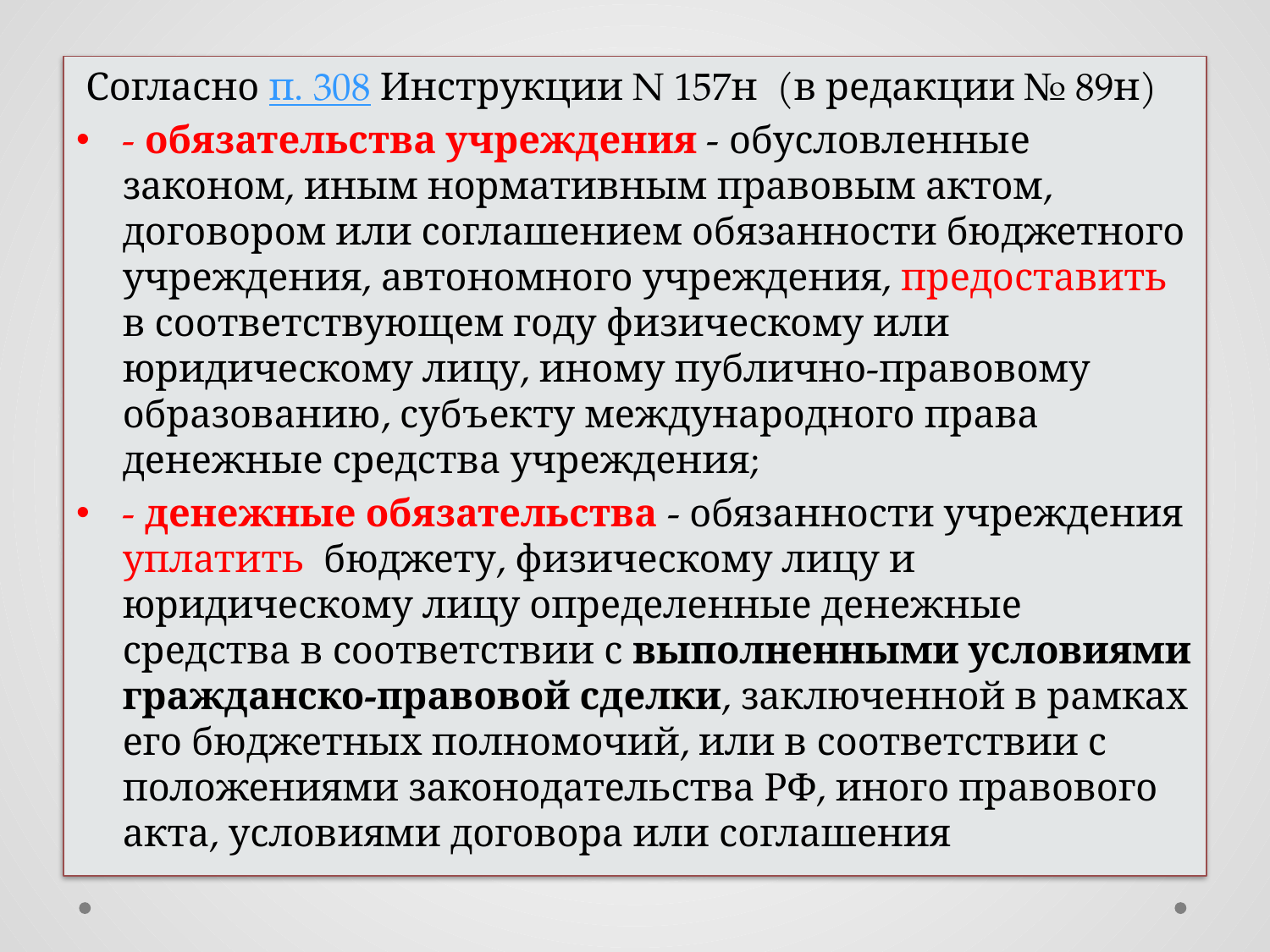

Согласно п. 308 Инструкции N 157н  (в редакции № 89н)
- обязательства учреждения - обусловленные законом, иным нормативным правовым актом, договором или соглашением обязанности бюджетного учреждения, автономного учреждения, предоставить в соответствующем году физическому или юридическому лицу, иному публично-правовому образованию, субъекту международного права денежные средства учреждения;
- денежные обязательства - обязанности учреждения уплатить  бюджету, физическому лицу и юридическому лицу определенные денежные средства в соответствии с выполненными условиями гражданско-правовой сделки, заключенной в рамках его бюджетных полномочий, или в соответствии с положениями законодательства РФ, иного правового акта, условиями договора или соглашения